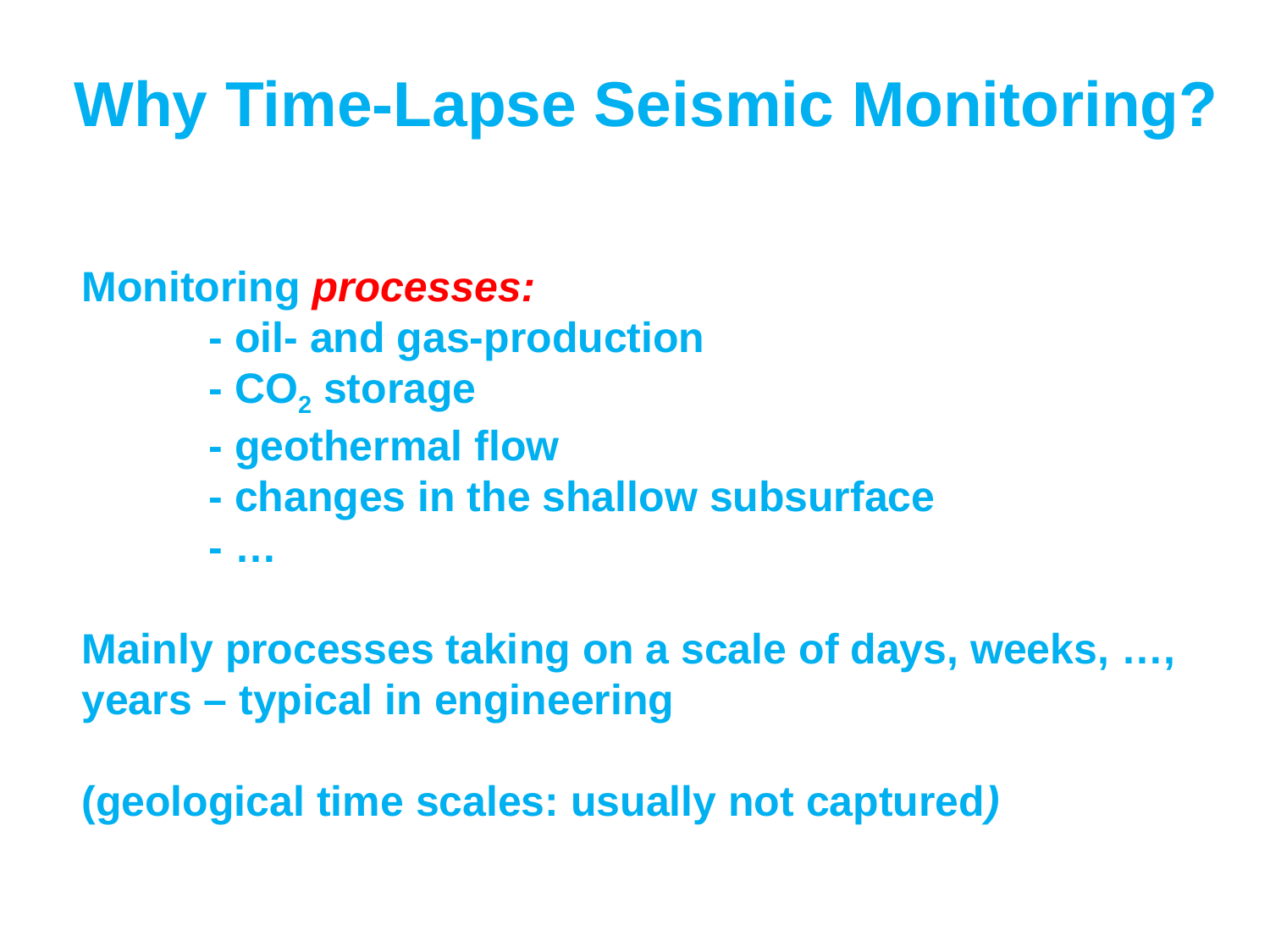

Why Time-Lapse Seismic Monitoring?
Monitoring processes:
	- oil- and gas-production
	- CO2 storage
	- geothermal flow
	- changes in the shallow subsurface
	- …

Mainly processes taking on a scale of days, weeks, …,
years – typical in engineering

(geological time scales: usually not captured)